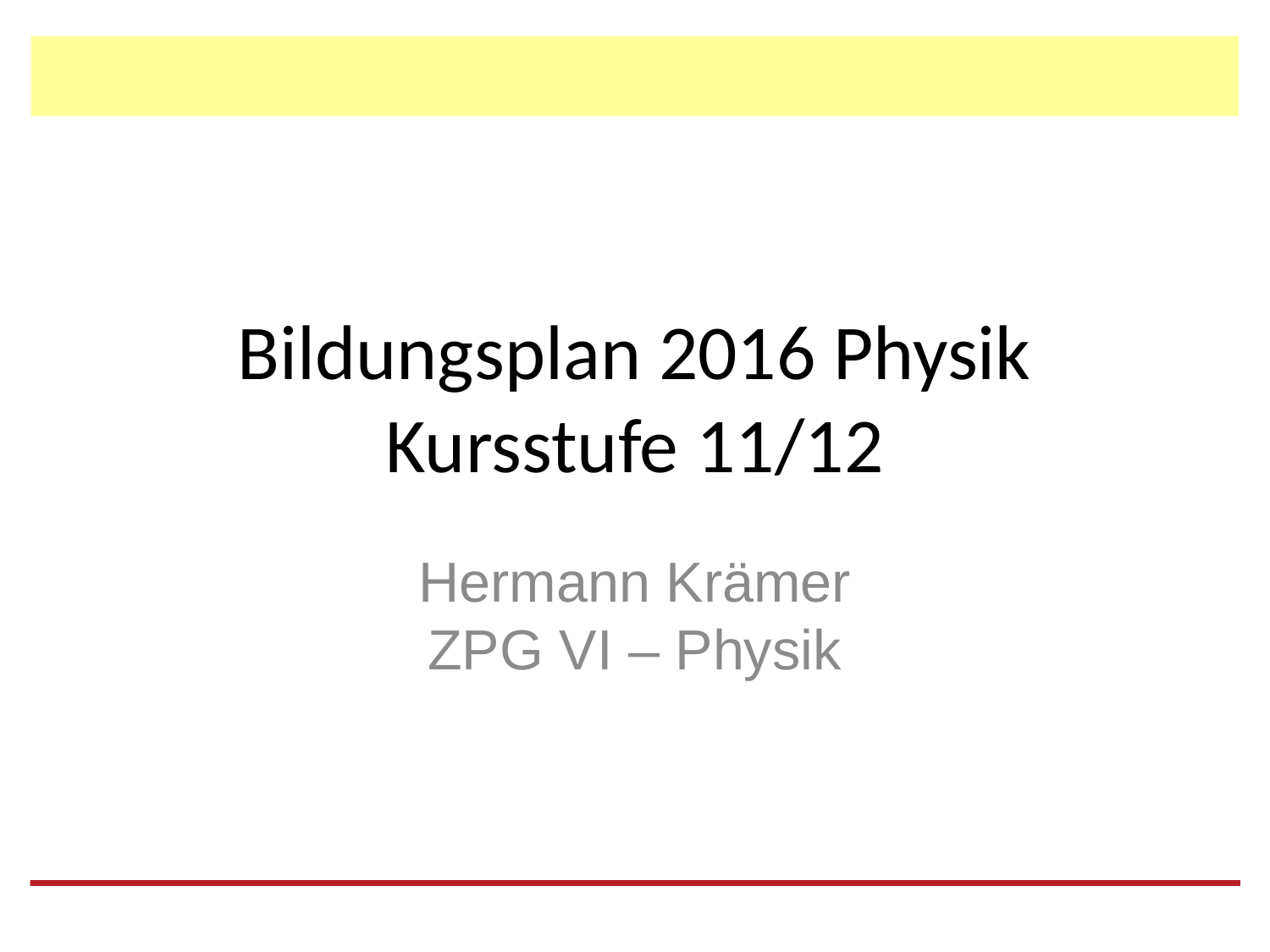

# Bildungsplan 2016 Physik Kursstufe 11/12
Hermann Krämer
ZPG VI – Physik